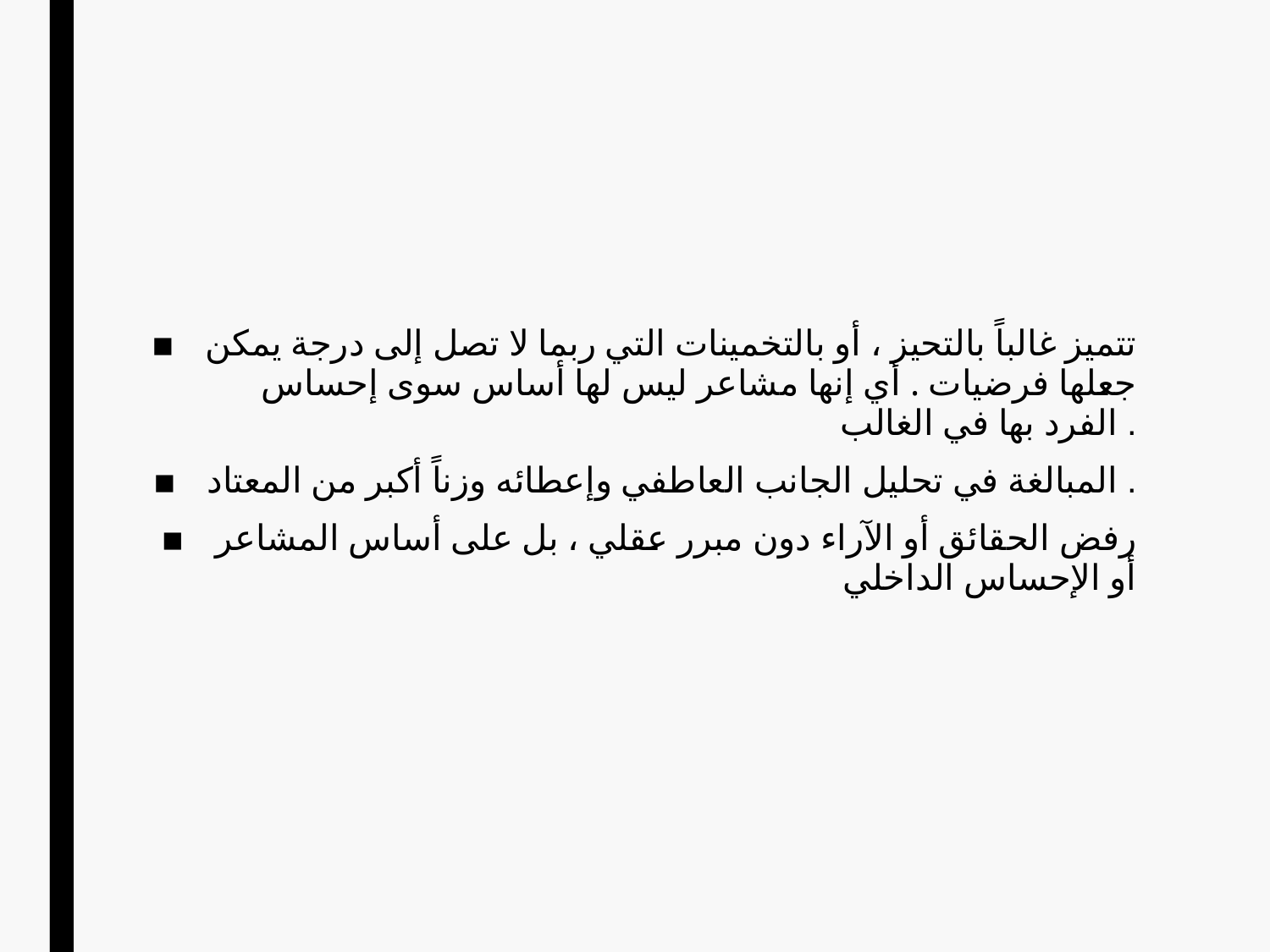

تتميز غالباً بالتحيز ، أو بالتخمينات التي ربما لا تصل إلى درجة يمكن جعلها فرضيات . أي إنها مشاعر ليس لها أساس سوى إحساس الفرد بها في الغالب .
المبالغة في تحليل الجانب العاطفي وإعطائه وزناً أكبر من المعتاد .
رفض الحقائق أو الآراء دون مبرر عقلي ، بل على أساس المشاعر أو الإحساس الداخلي